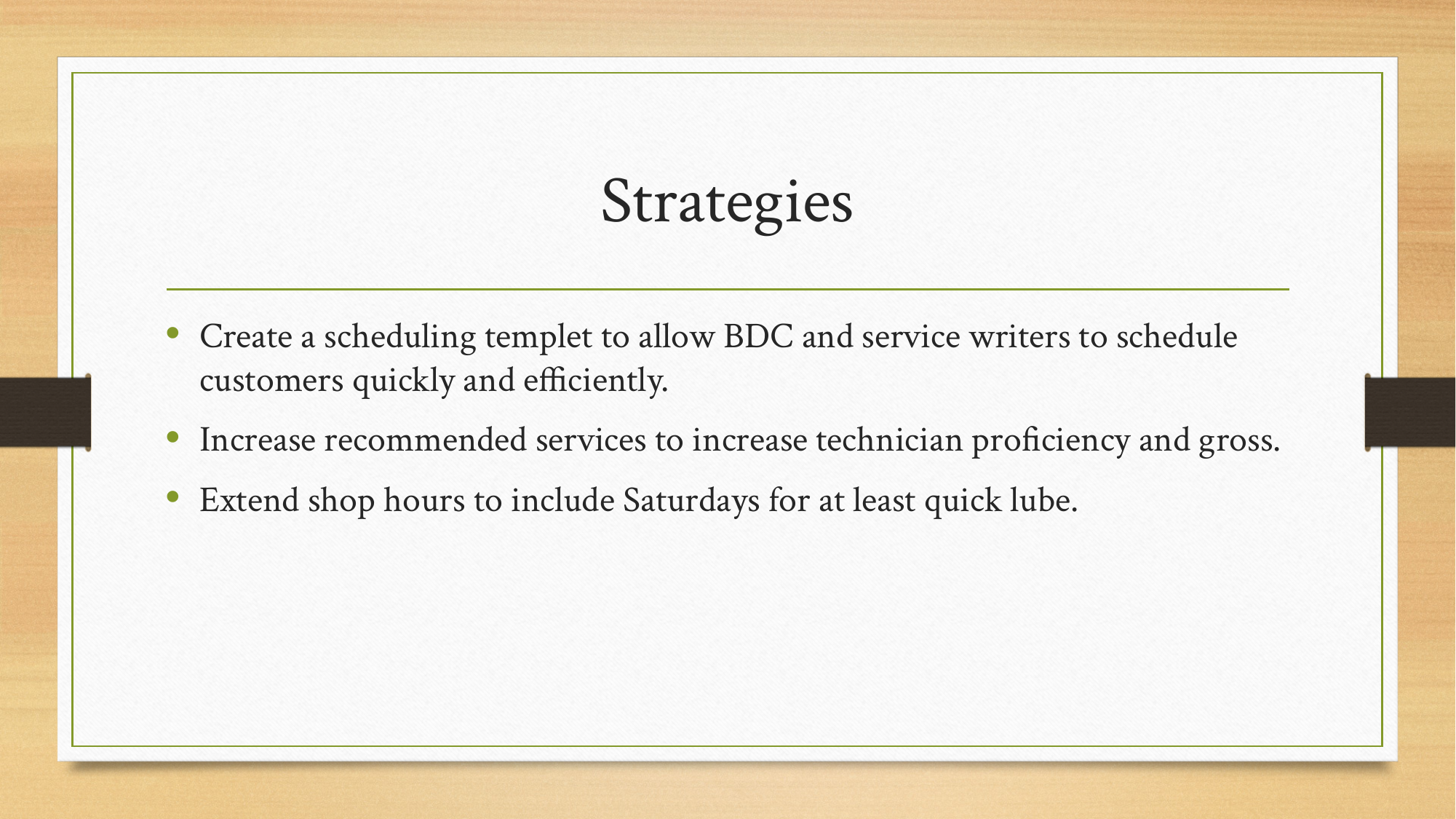

# Strategies
Create a scheduling templet to allow BDC and service writers to schedule customers quickly and efficiently.
Increase recommended services to increase technician proficiency and gross.
Extend shop hours to include Saturdays for at least quick lube.